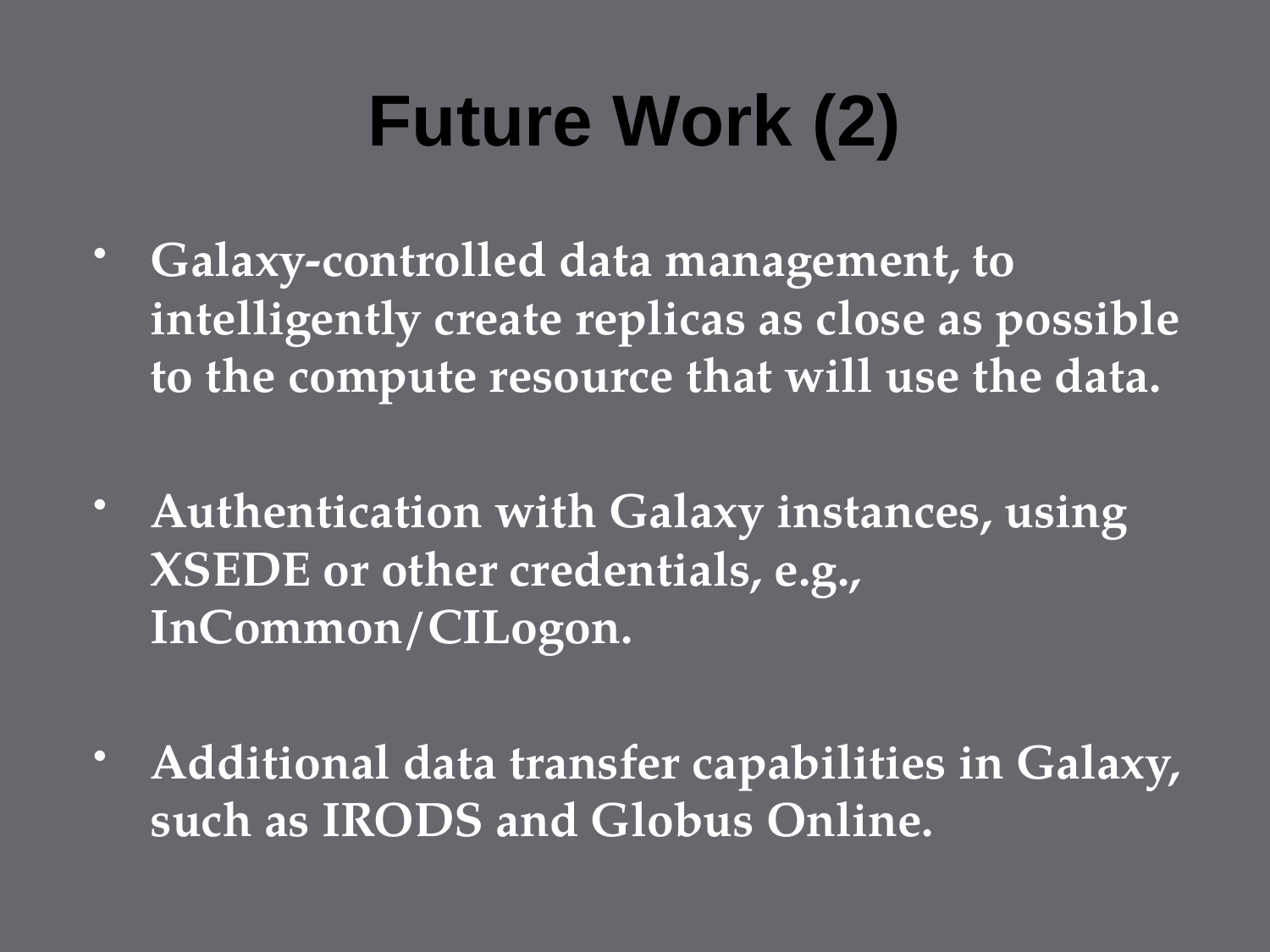

# Future Work (2)
Galaxy-controlled data management, to intelligently create replicas as close as possible to the compute resource that will use the data.

Authentication with Galaxy instances, using XSEDE or other credentials, e.g., InCommon/CILogon.

Additional data transfer capabilities in Galaxy, such as IRODS and Globus Online.